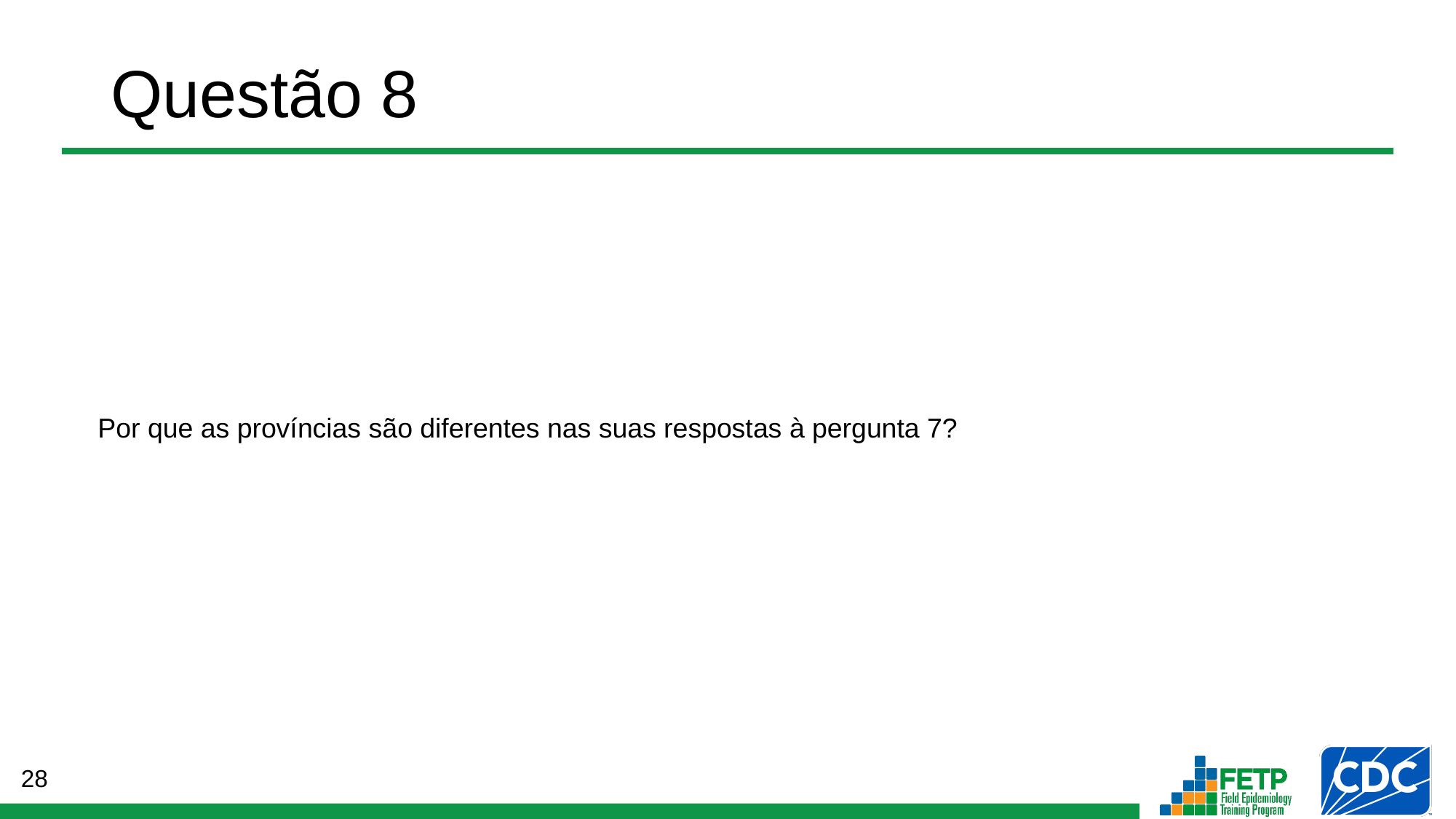

# Questão 8
Por que as províncias são diferentes nas suas respostas à pergunta 7?